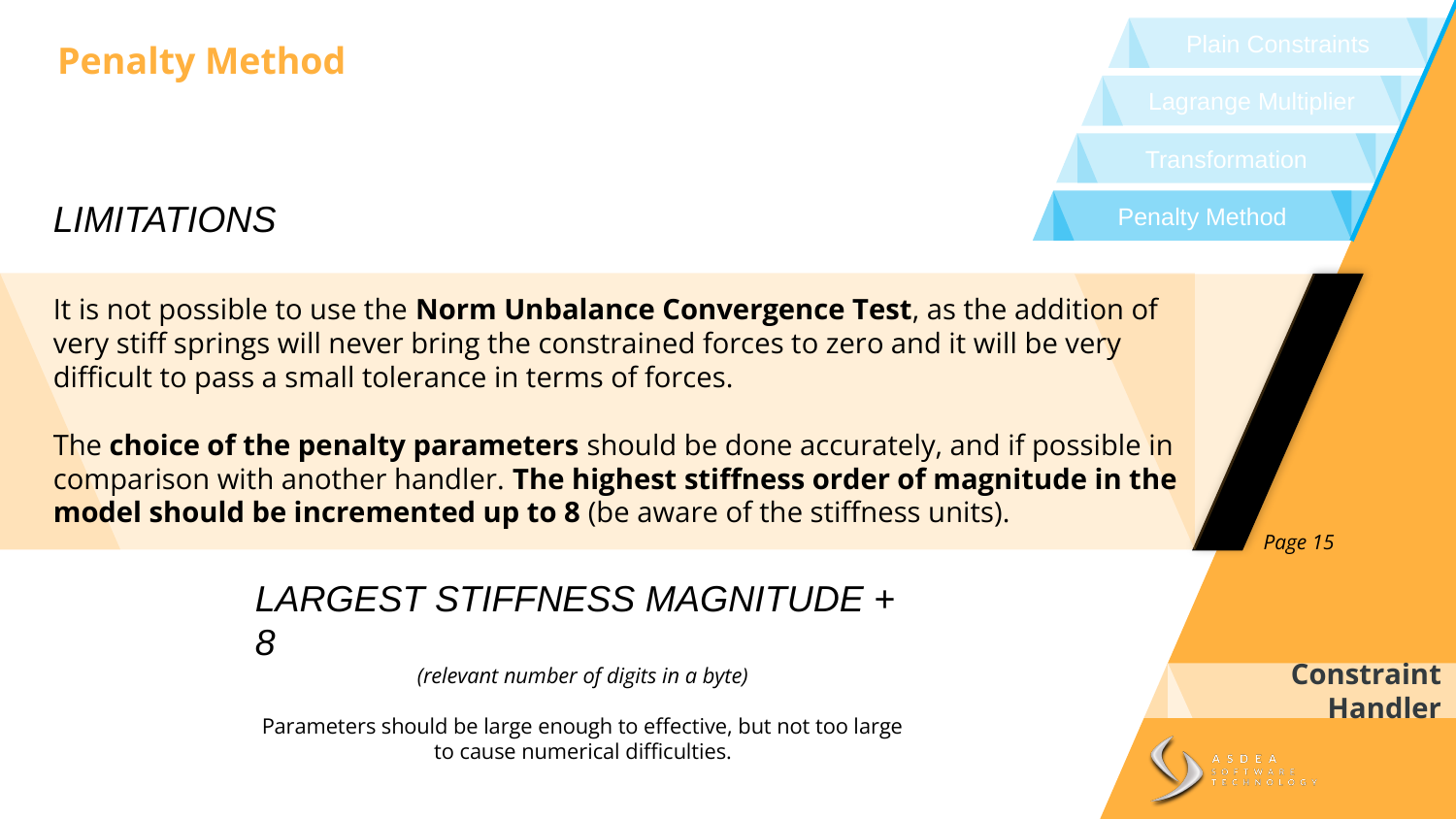

Plain Constraints

Penalty Method

Lagrange Multiplier

Transformation
LIMITATIONS

Penalty Method

It is not possible to use the Norm Unbalance Convergence Test, as the addition of very stiff springs will never bring the constrained forces to zero and it will be very difficult to pass a small tolerance in terms of forces.

The choice of the penalty parameters should be done accurately, and if possible in comparison with another handler. The highest stiffness order of magnitude in the model should be incremented up to 8 (be aware of the stiffness units).
Page 15
LARGEST STIFFNESS MAGNITUDE + 8
(relevant number of digits in a byte)

Parameters should be large enough to effective, but not too large to cause numerical difficulties.

Constraint Handler